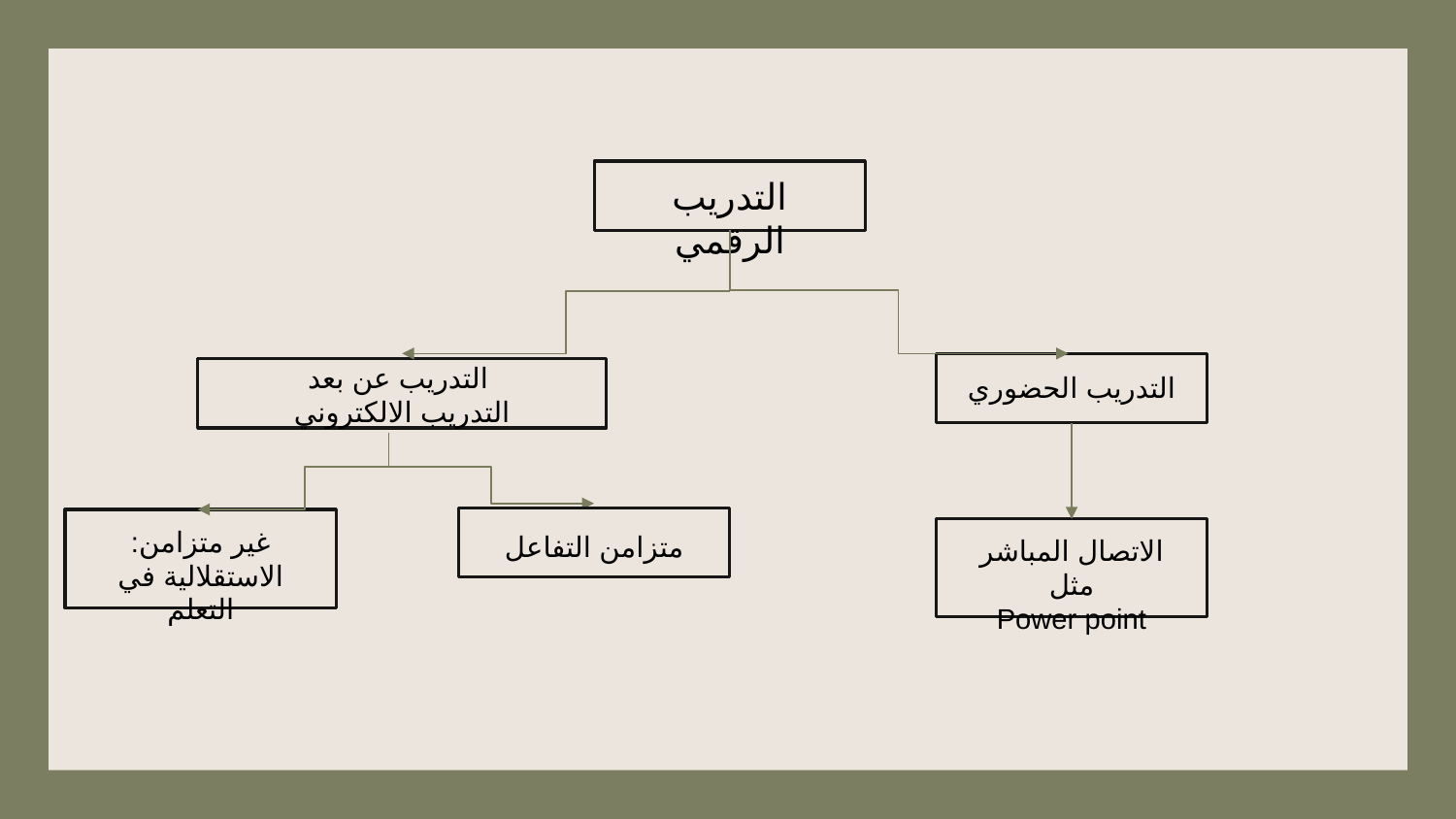

التدريب الرقمي
التدريب عن بعد
التدريب الالكتروني

التدريب الحضوري

متزامن التفاعل

الاتصال المباشر مثل
Power point

غير متزامن: الاستقلالية في التعلم